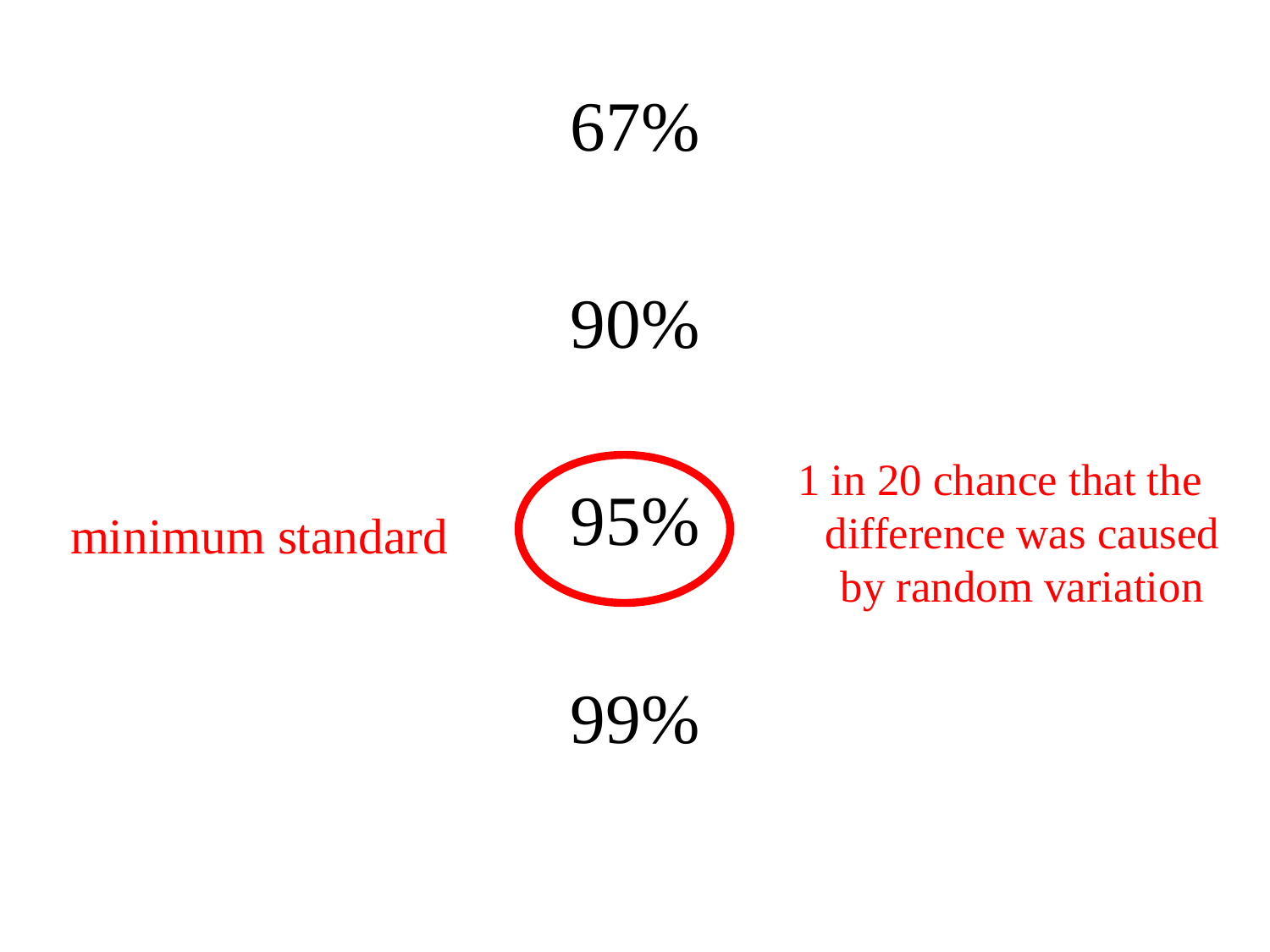

67%

90%

95%

99%
1 in 20 chance that the difference was caused by random variation

minimum standard